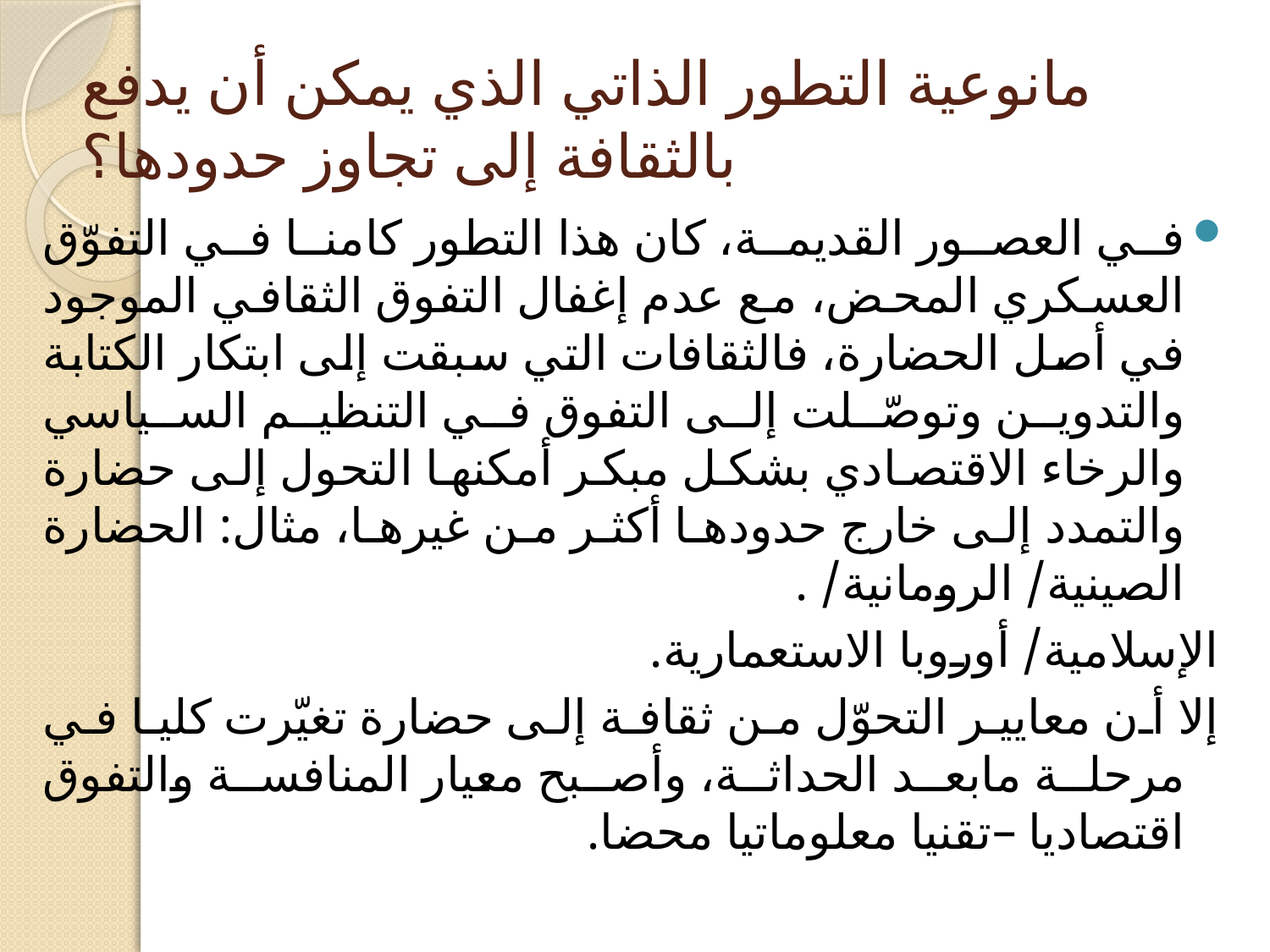

# مانوعية التطور الذاتي الذي يمكن أن يدفع بالثقافة إلى تجاوز حدودها؟
في العصور القديمة، كان هذا التطور كامنا في التفوّق العسكري المحض، مع عدم إغفال التفوق الثقافي الموجود في أصل الحضارة، فالثقافات التي سبقت إلى ابتكار الكتابة والتدوين وتوصّلت إلى التفوق في التنظيم السياسي والرخاء الاقتصادي بشكل مبكر أمكنها التحول إلى حضارة والتمدد إلى خارج حدودها أكثر من غيرها، مثال: الحضارة الصينية/ الرومانية/ .
الإسلامية/ أوروبا الاستعمارية.
إلا أن معايير التحوّل من ثقافة إلى حضارة تغيّرت كليا في مرحلة مابعد الحداثة، وأصبح معيار المنافسة والتفوق اقتصاديا –تقنيا معلوماتيا محضا.